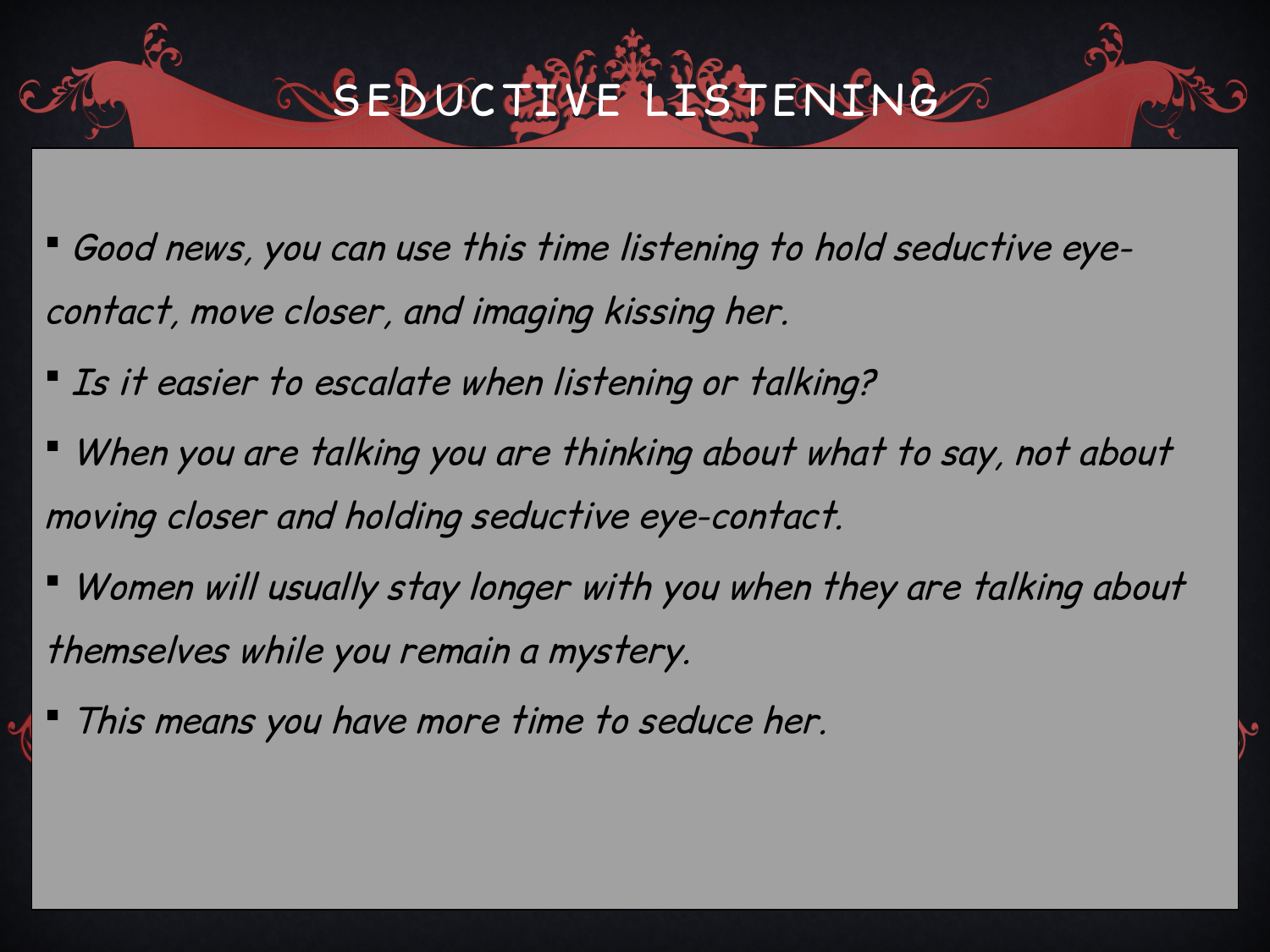

# Seductive Listening

 Good news, you can use this time listening to hold seductive eye-contact, move closer, and imaging kissing her.
 Is it easier to escalate when listening or talking?
 When you are talking you are thinking about what to say, not about moving closer and holding seductive eye-contact.
 Women will usually stay longer with you when they are talking about themselves while you remain a mystery.
 This means you have more time to seduce her.